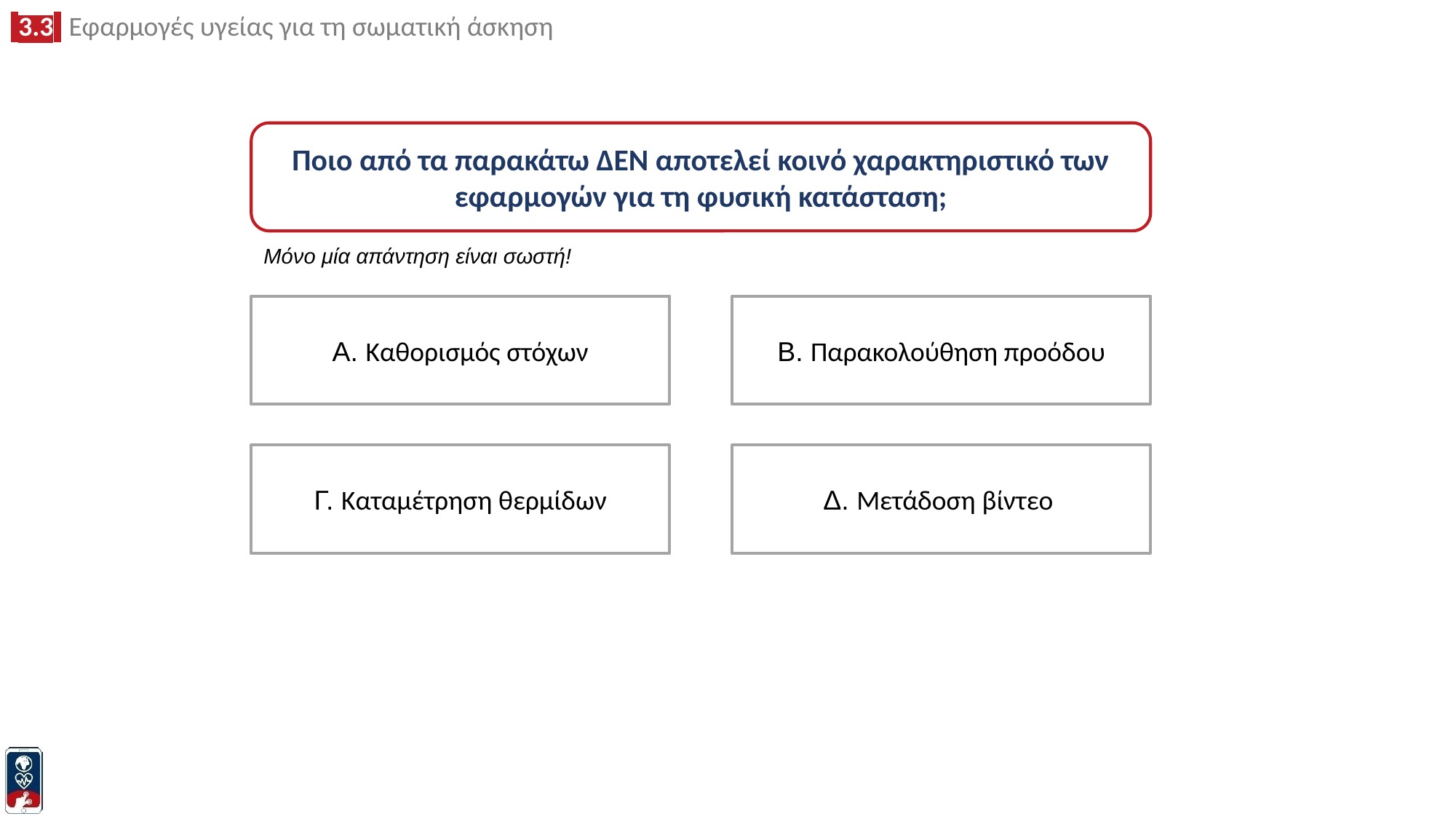

Ποιο από τα παρακάτω ΔΕΝ αποτελεί κοινό χαρακτηριστικό των εφαρμογών για τη φυσική κατάσταση;
Μόνο μία απάντηση είναι σωστή!
Α. Καθορισμός στόχων
Β. Παρακολούθηση προόδου
Δ. Μετάδοση βίντεο
Γ. Καταμέτρηση θερμίδων